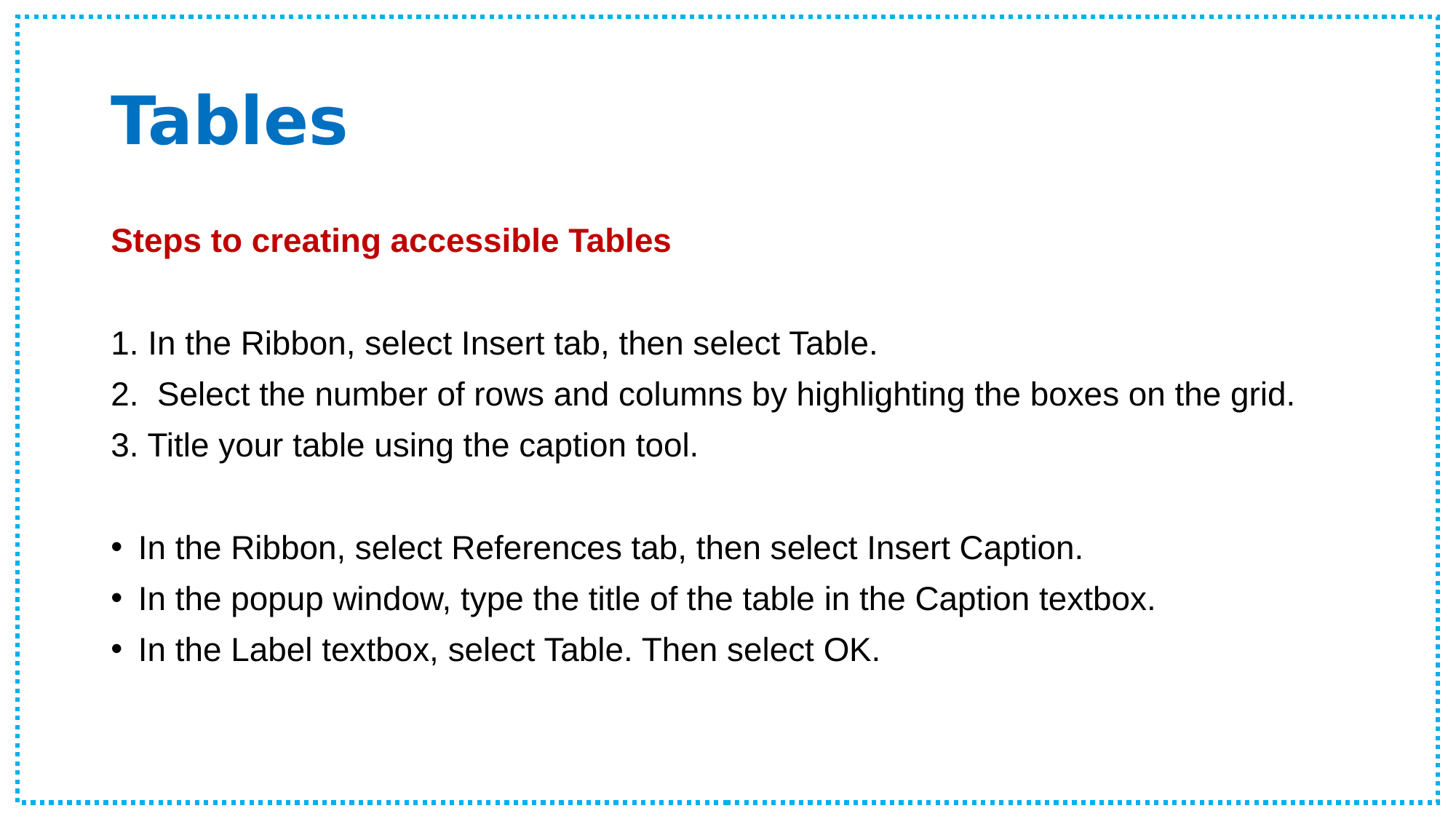

# Tables
Steps to creating accessible Tables

1. In the Ribbon, select Insert tab, then select Table.
2.  Select the number of rows and columns by highlighting the boxes on the grid.
3. Title your table using the caption tool.

In the Ribbon, select References tab, then select Insert Caption.
In the popup window, type the title of the table in the Caption textbox.
In the Label textbox, select Table. Then select OK.